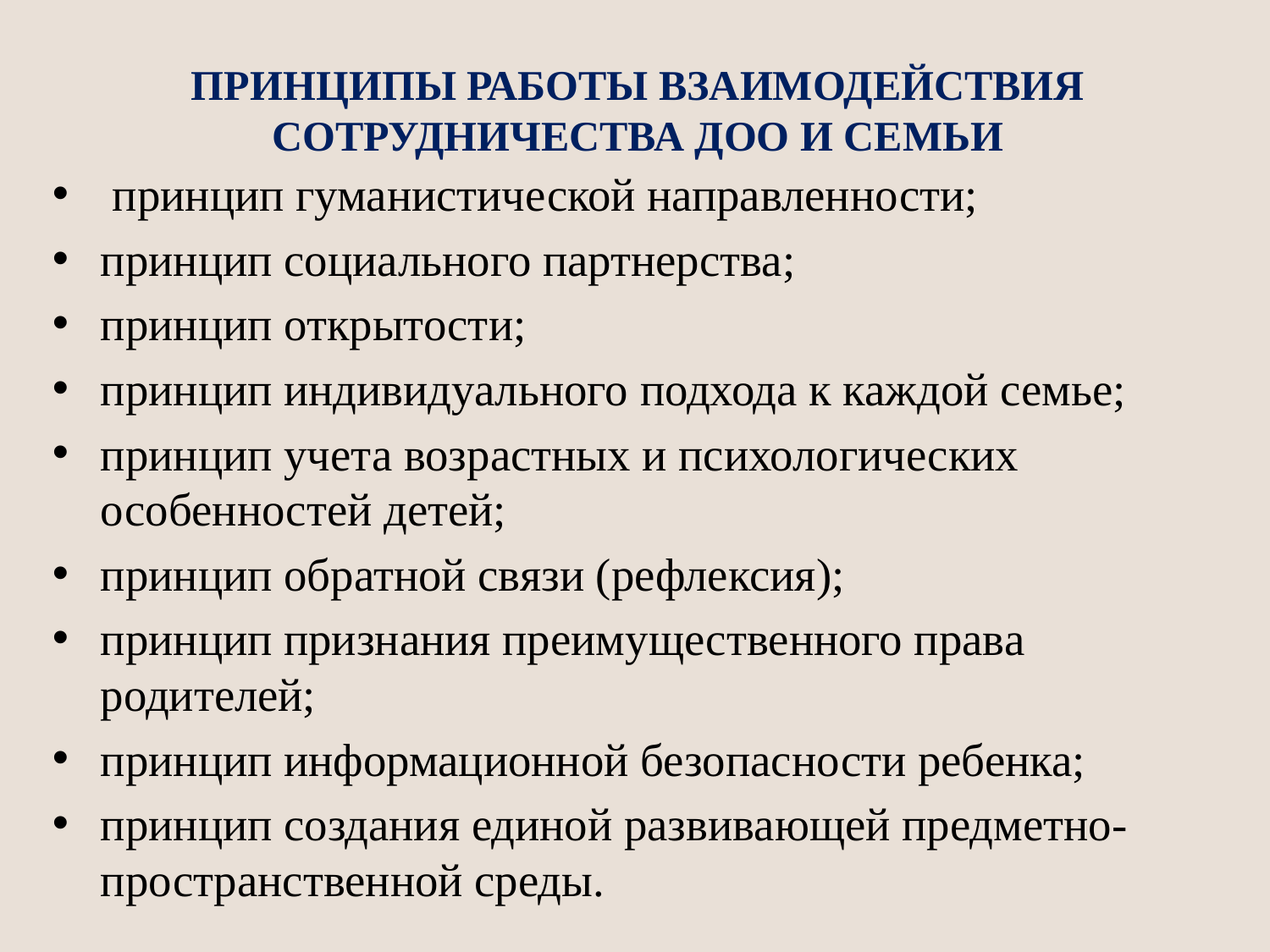

# ПРИНЦИПЫ РАБОТЫ ВЗАИМОДЕЙСТВИЯ СОТРУДНИЧЕСТВА ДОО И СЕМЬИ
 принцип гуманистической направленности;
принцип социального партнерства;
принцип открытости;
принцип индивидуального подхода к каждой семье;
принцип учета возрастных и психологических особенностей детей;
принцип обратной связи (рефлексия);
принцип признания преимущественного права родителей;
принцип информационной безопасности ребенка;
принцип создания единой развивающей предметно-пространственной среды.